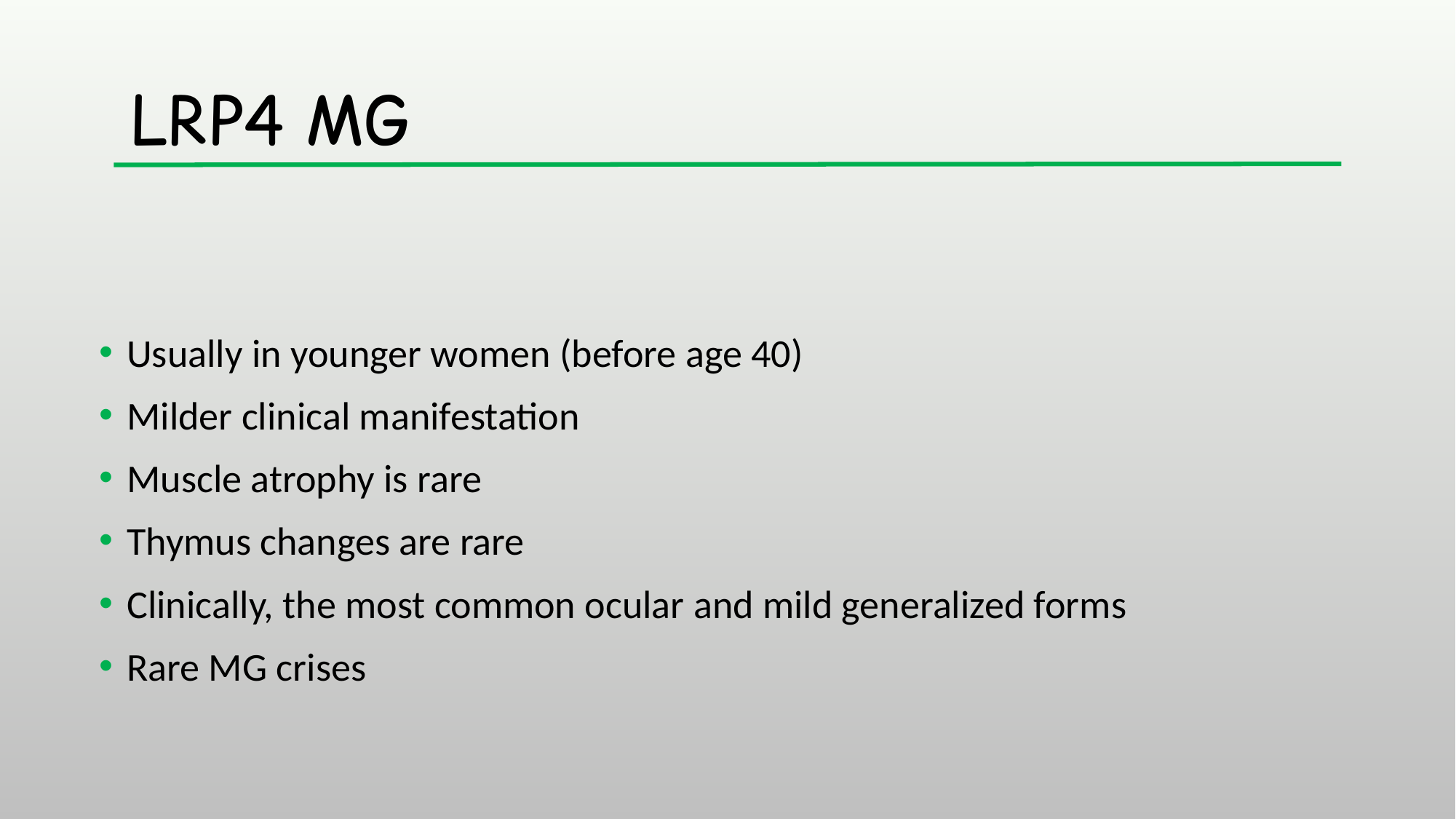

# LRP4 MG

Usually in younger women (before age 40)
Milder clinical manifestation
Muscle atrophy is rare
Thymus changes are rare
Clinically, the most common ocular and mild generalized forms
Rare MG crises